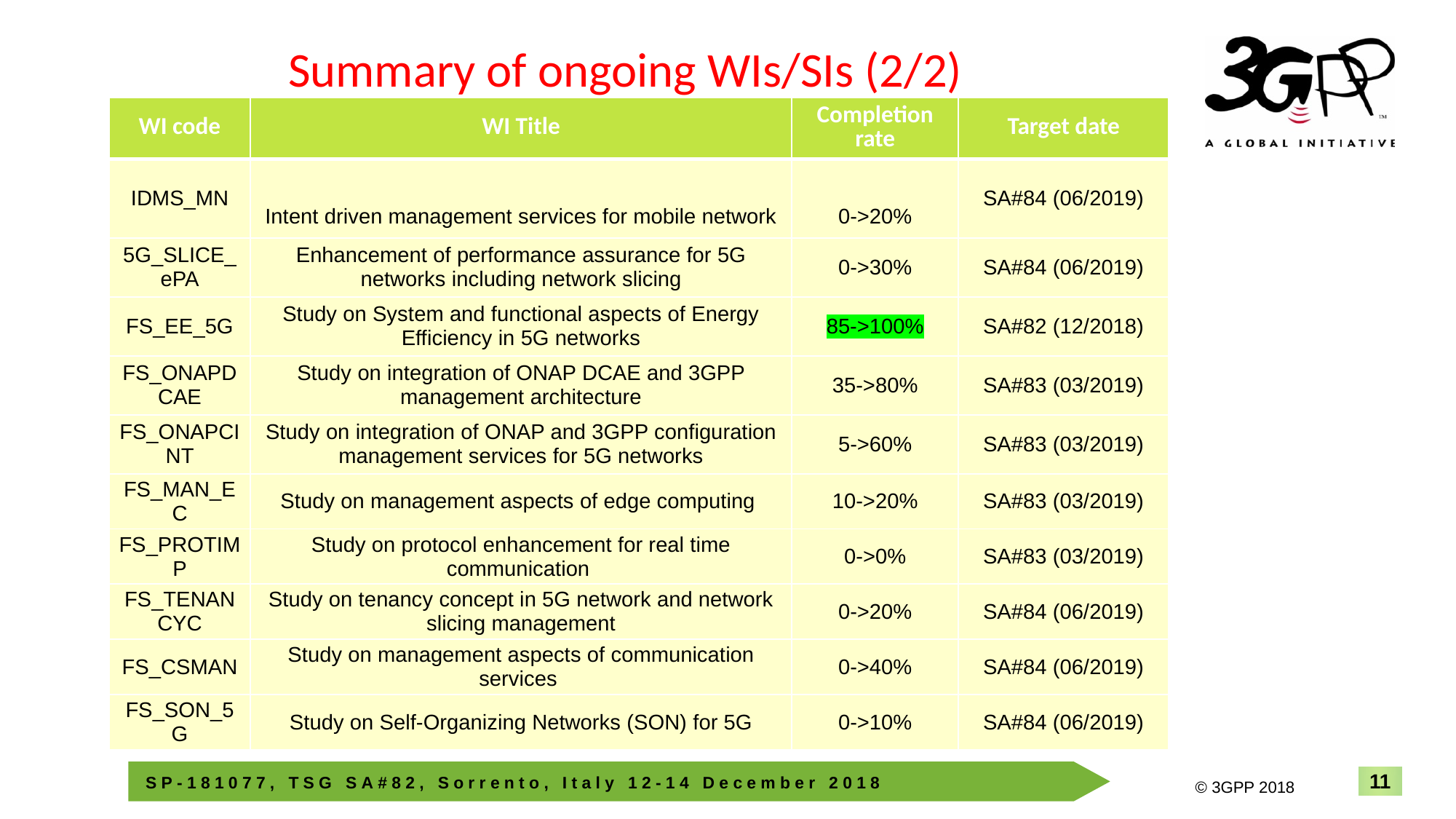

# Summary of ongoing WIs/SIs (2/2)
| WI code | WI Title | Completion rate | Target date |
| --- | --- | --- | --- |
| IDMS\_MN | Intent driven management services for mobile network | 0->20% | SA#84 (06/2019) |
| 5G\_SLICE\_ePA | Enhancement of performance assurance for 5G networks including network slicing | 0->30% | SA#84 (06/2019) |
| FS\_EE\_5G | Study on System and functional aspects of Energy Efficiency in 5G networks | 85->100% | SA#82 (12/2018) |
| FS\_ONAPDCAE | Study on integration of ONAP DCAE and 3GPP management architecture | 35->80% | SA#83 (03/2019) |
| FS\_ONAPCINT | Study on integration of ONAP and 3GPP configuration management services for 5G networks | 5->60% | SA#83 (03/2019) |
| FS\_MAN\_EC | Study on management aspects of edge computing | 10->20% | SA#83 (03/2019) |
| FS\_PROTIMP | Study on protocol enhancement for real time communication | 0->0% | SA#83 (03/2019) |
| FS\_TENANCYC | Study on tenancy concept in 5G network and network slicing management | 0->20% | SA#84 (06/2019) |
| FS\_CSMAN | Study on management aspects of communication services | 0->40% | SA#84 (06/2019) |
| FS\_SON\_5G | Study on Self-Organizing Networks (SON) for 5G | 0->10% | SA#84 (06/2019) |